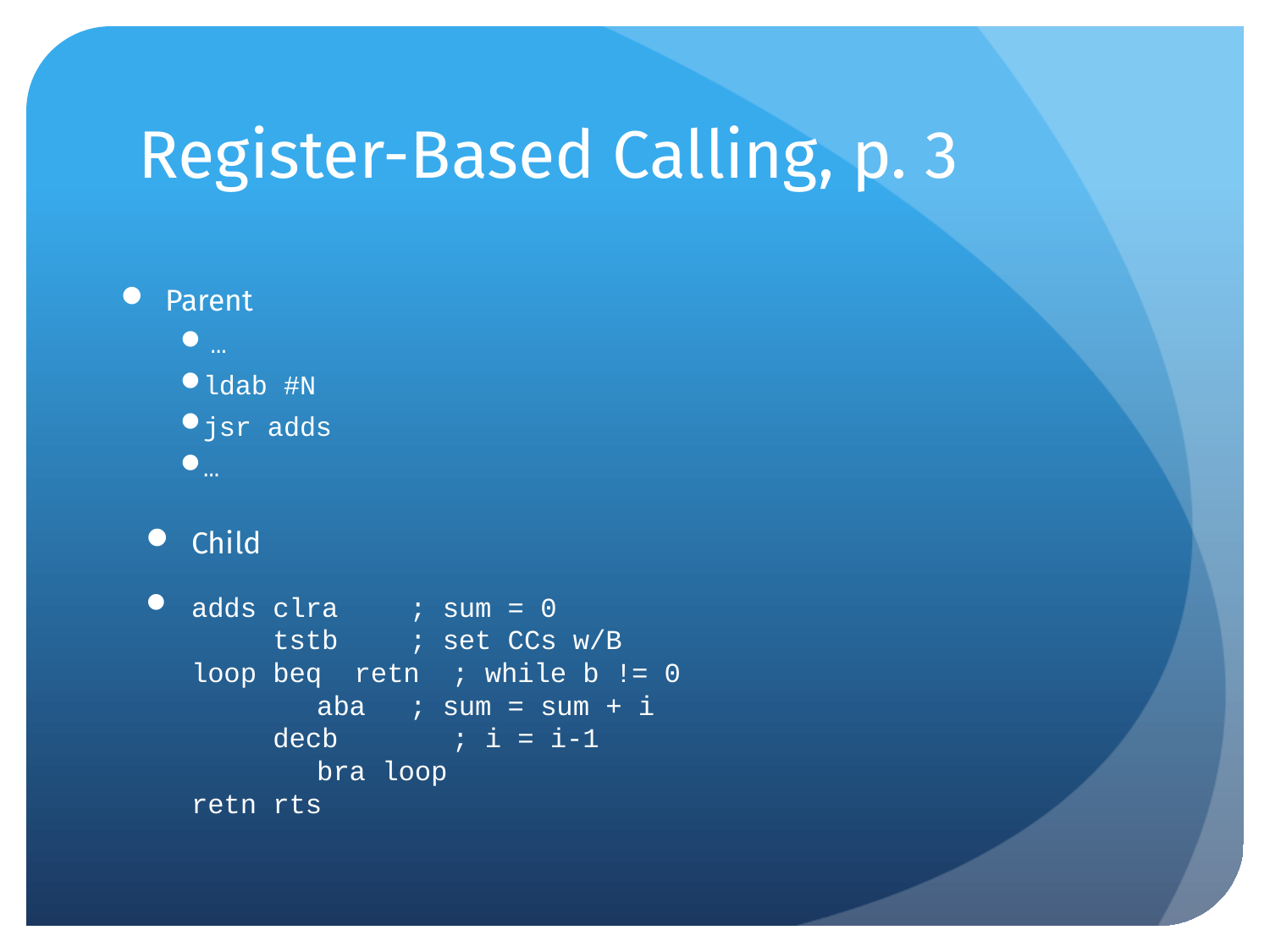

# Register-Based Calling, p. 3
Parent
 …
ldab #N
jsr adds
…
Child
adds clra  	; sum = 0
     tstb  	; set CCs w/B
loop beq  retn  ; while b != 0
	 aba 		; sum = sum + i
     decb       ; i = i-1
   	 bra loop
retn rts